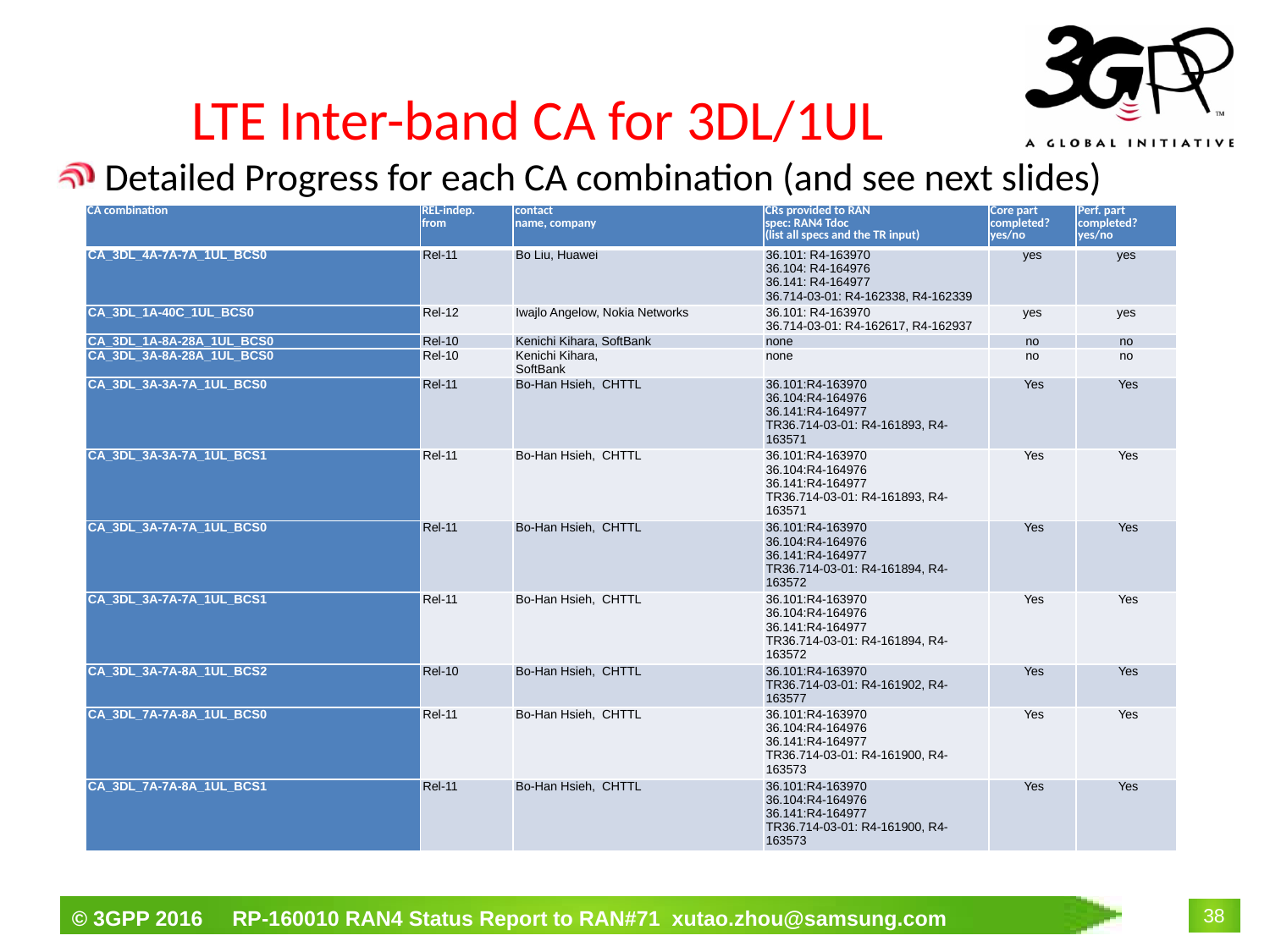

# LTE Inter-band CA for 3DL/1UL
Detailed Progress for each CA combination (and see next slides)

| CA combination | REL-indep. from | contact name, company | CRs provided to RAN spec: RAN4 Tdoc (list all specs and the TR input) | Core part completed? yes/no | Perf. part completed? yes/no |
| --- | --- | --- | --- | --- | --- |
| CA\_3DL\_4A-7A-7A\_1UL\_BCS0 | Rel-11 | Bo Liu, Huawei | 36.101: R4-163970 36.104: R4-164976 36.141: R4-164977 36.714-03-01: R4-162338, R4-162339 | yes | yes |
| CA\_3DL\_1A-40C\_1UL\_BCS0 | Rel-12 | Iwajlo Angelow, Nokia Networks | 36.101: R4-163970 36.714-03-01: R4-162617, R4-162937 | yes | yes |
| CA\_3DL\_1A-8A-28A\_1UL\_BCS0 | Rel-10 | Kenichi Kihara, SoftBank | none | no | no |
| CA\_3DL\_3A-8A-28A\_1UL\_BCS0 | Rel-10 | Kenichi Kihara, SoftBank | none | no | no |
| CA\_3DL\_3A-3A-7A\_1UL\_BCS0 | Rel-11 | Bo-Han Hsieh, CHTTL | 36.101:R4-163970 36.104:R4-164976 36.141:R4-164977 TR36.714-03-01: R4-161893, R4-163571 | Yes | Yes |
| CA\_3DL\_3A-3A-7A\_1UL\_BCS1 | Rel-11 | Bo-Han Hsieh, CHTTL | 36.101:R4-163970 36.104:R4-164976 36.141:R4-164977 TR36.714-03-01: R4-161893, R4-163571 | Yes | Yes |
| CA\_3DL\_3A-7A-7A\_1UL\_BCS0 | Rel-11 | Bo-Han Hsieh, CHTTL | 36.101:R4-163970 36.104:R4-164976 36.141:R4-164977 TR36.714-03-01: R4-161894, R4-163572 | Yes | Yes |
| CA\_3DL\_3A-7A-7A\_1UL\_BCS1 | Rel-11 | Bo-Han Hsieh, CHTTL | 36.101:R4-163970 36.104:R4-164976 36.141:R4-164977 TR36.714-03-01: R4-161894, R4-163572 | Yes | Yes |
| CA\_3DL\_3A-7A-8A\_1UL\_BCS2 | Rel-10 | Bo-Han Hsieh, CHTTL | 36.101:R4-163970 TR36.714-03-01: R4-161902, R4-163577 | Yes | Yes |
| CA\_3DL\_7A-7A-8A\_1UL\_BCS0 | Rel-11 | Bo-Han Hsieh, CHTTL | 36.101:R4-163970 36.104:R4-164976 36.141:R4-164977 TR36.714-03-01: R4-161900, R4-163573 | Yes | Yes |
| CA\_3DL\_7A-7A-8A\_1UL\_BCS1 | Rel-11 | Bo-Han Hsieh, CHTTL | 36.101:R4-163970 36.104:R4-164976 36.141:R4-164977 TR36.714-03-01: R4-161900, R4-163573 | Yes | Yes |